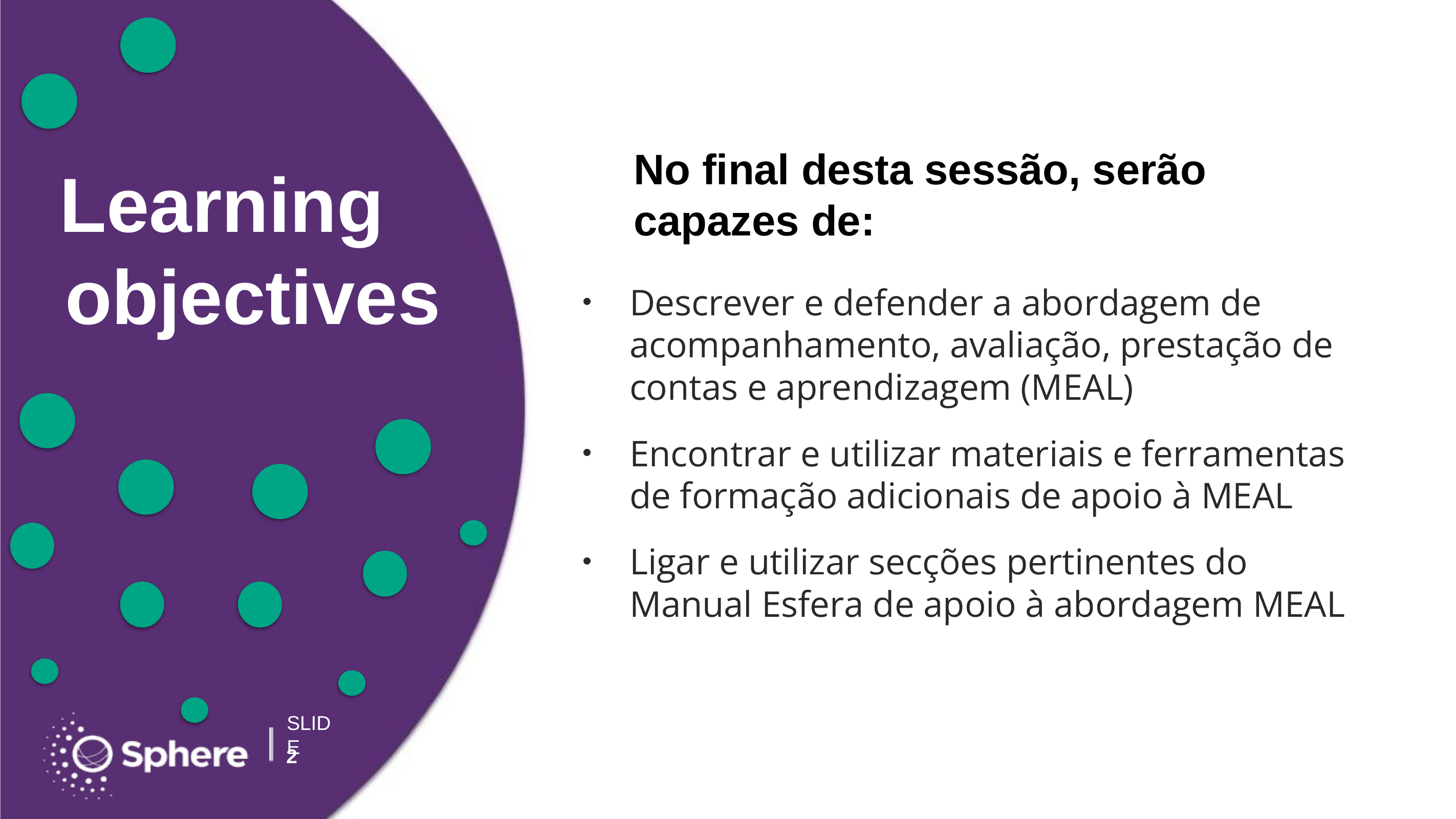

# No final desta sessão, serão capazes de:
Descrever e defender a abordagem de acompanhamento, avaliação, prestação de contas e aprendizagem (MEAL)
Encontrar e utilizar materiais e ferramentas de formação adicionais de apoio à MEAL
Ligar e utilizar secções pertinentes do Manual Esfera de apoio à abordagem MEAL
2